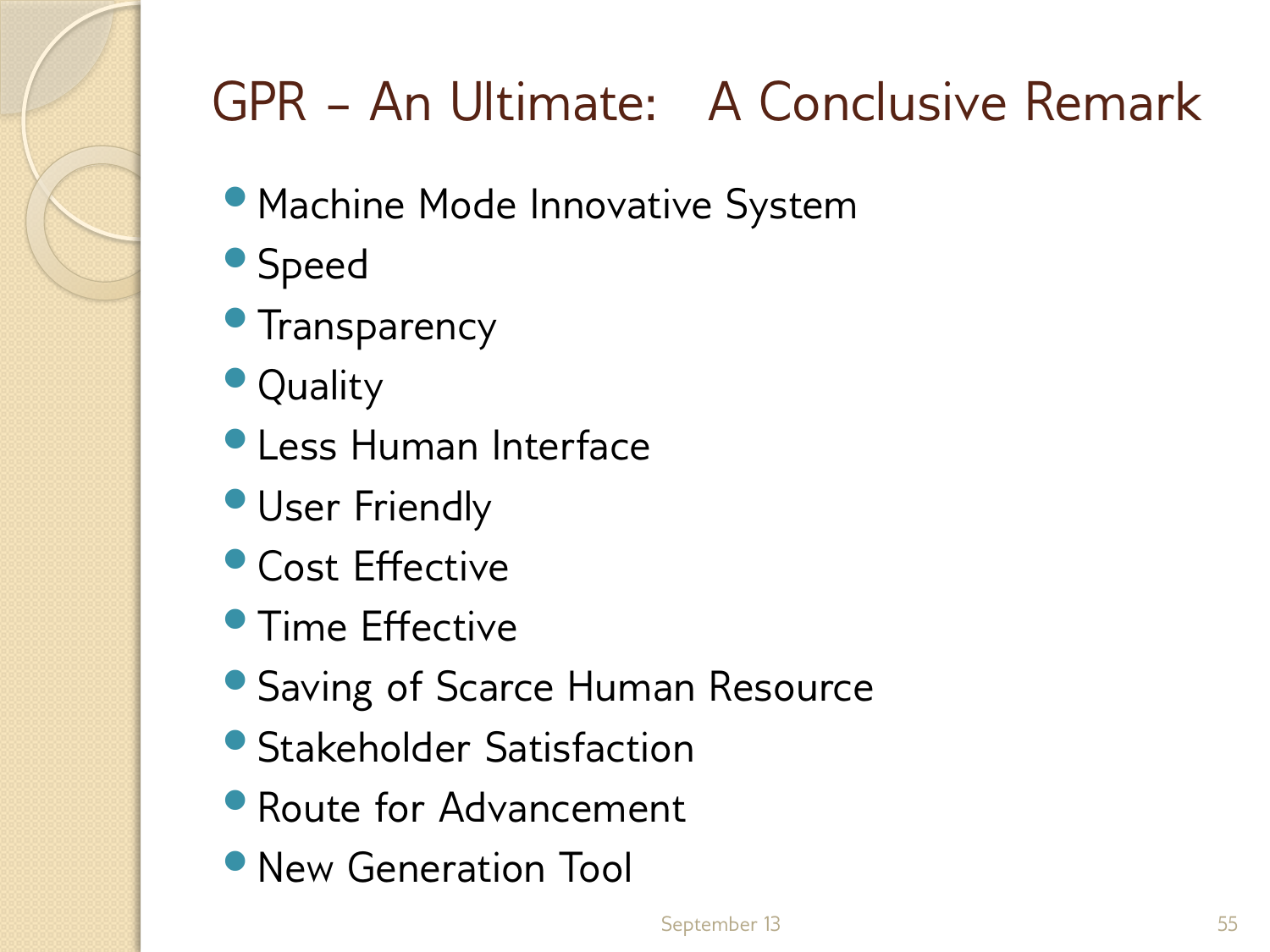

# GPR – An Ultimate:   A Conclusive Remark
Machine Mode Innovative System
Speed
Transparency
Quality
Less Human Interface
User Friendly
Cost Effective
Time Effective
Saving of Scarce Human Resource
Stakeholder Satisfaction
Route for Advancement
New Generation Tool

September 13
55